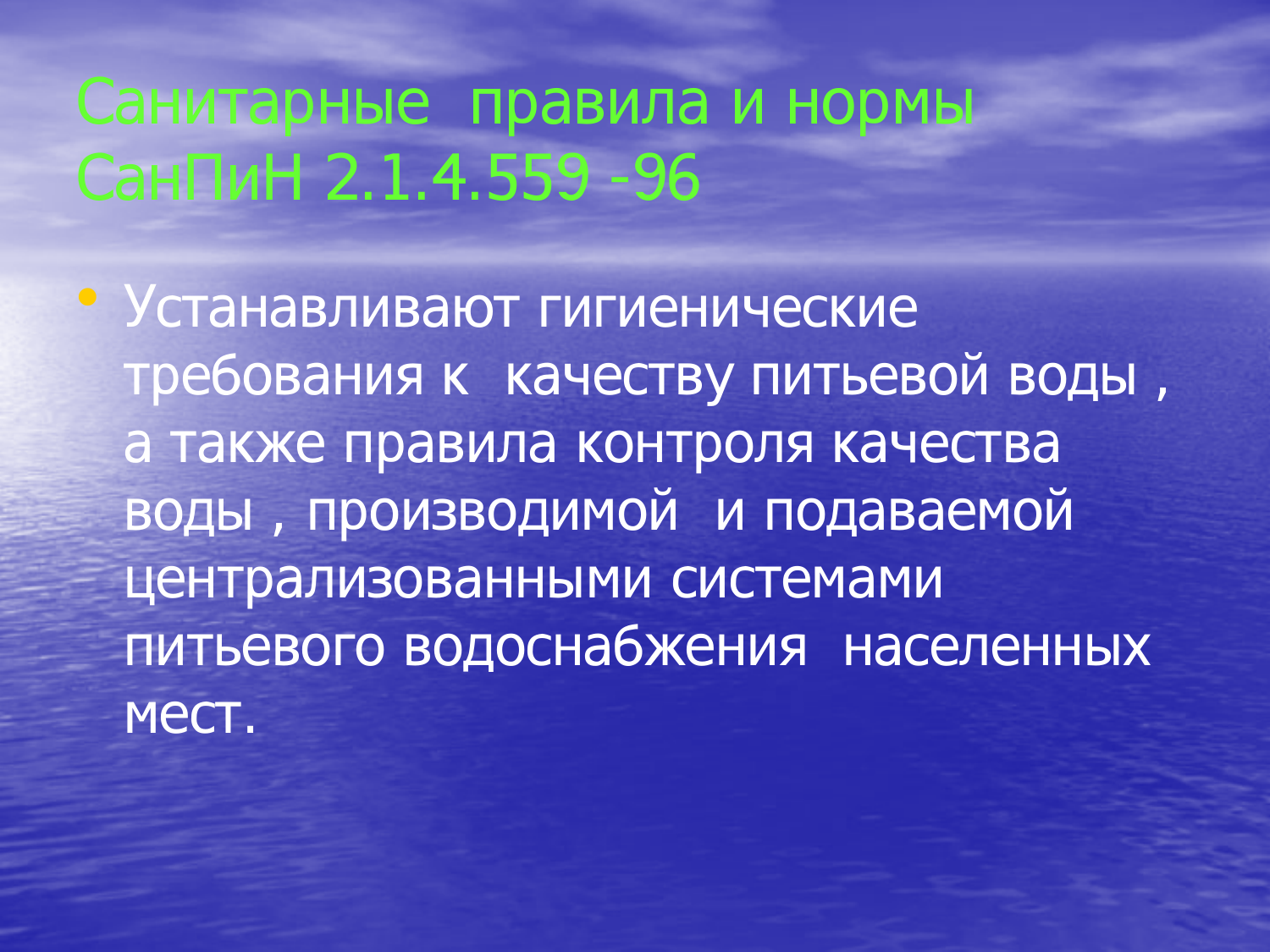

# Санитарные  правила и нормы СанПиН 2.1.4.559 -96
Устанавливают гигиенические  требования к  качеству питьевой воды , а также правила контроля качества воды , производимой  и подаваемой централизованными системами  питьевого водоснабжения  населенных  мест.